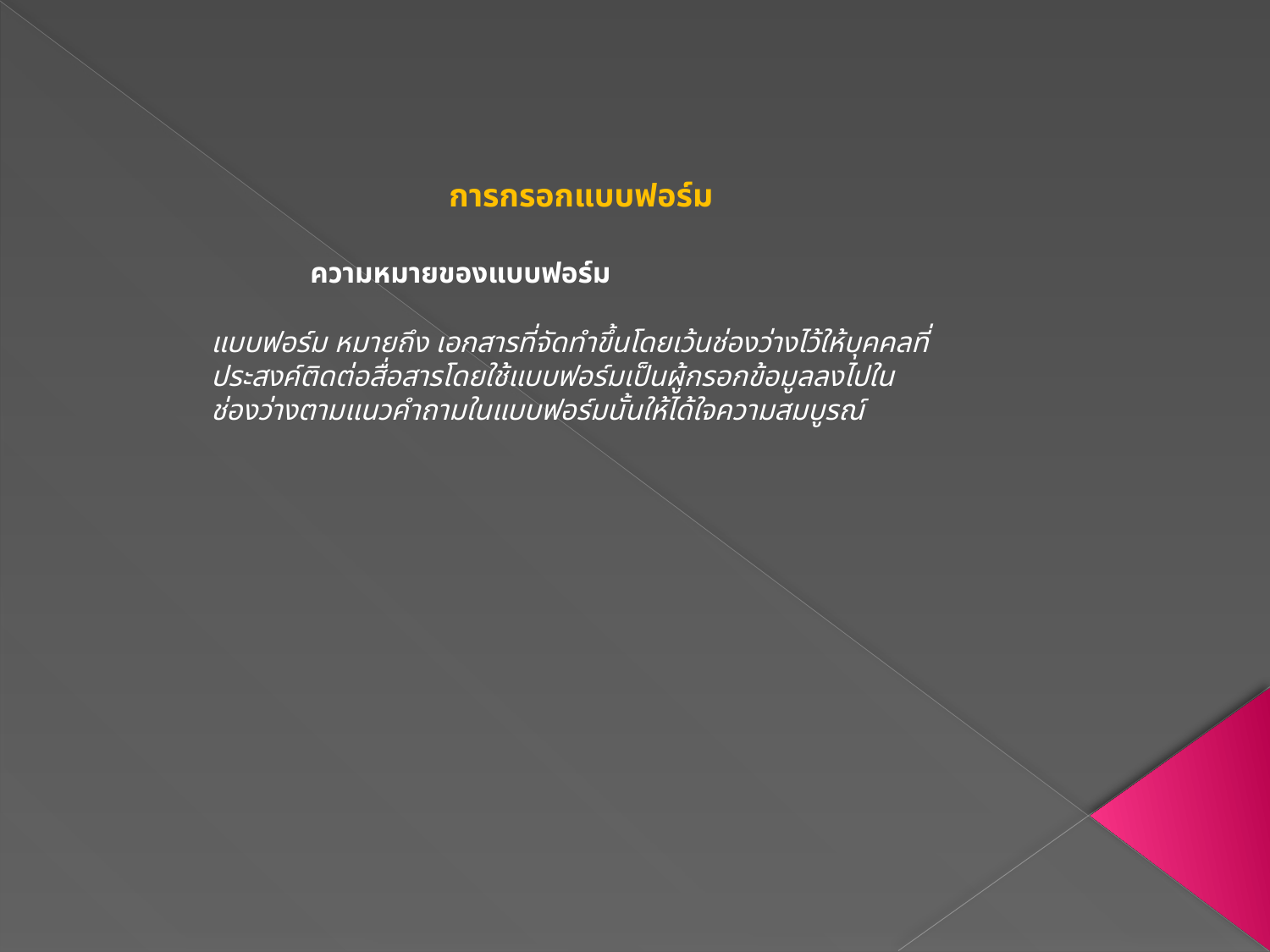

การกรอกแบบฟอร์ม
ความหมายของแบบฟอร์ม
แบบฟอร์ม หมายถึง เอกสารที่จัดทำขึ้นโดยเว้นช่องว่างไว้ให้บุคคลที่ประสงค์ติดต่อสื่อสารโดยใช้แบบฟอร์มเป็นผู้กรอกข้อมูลลงไปในช่องว่างตามแนวคำถามในแบบฟอร์มนั้นให้ได้ใจความสมบูรณ์